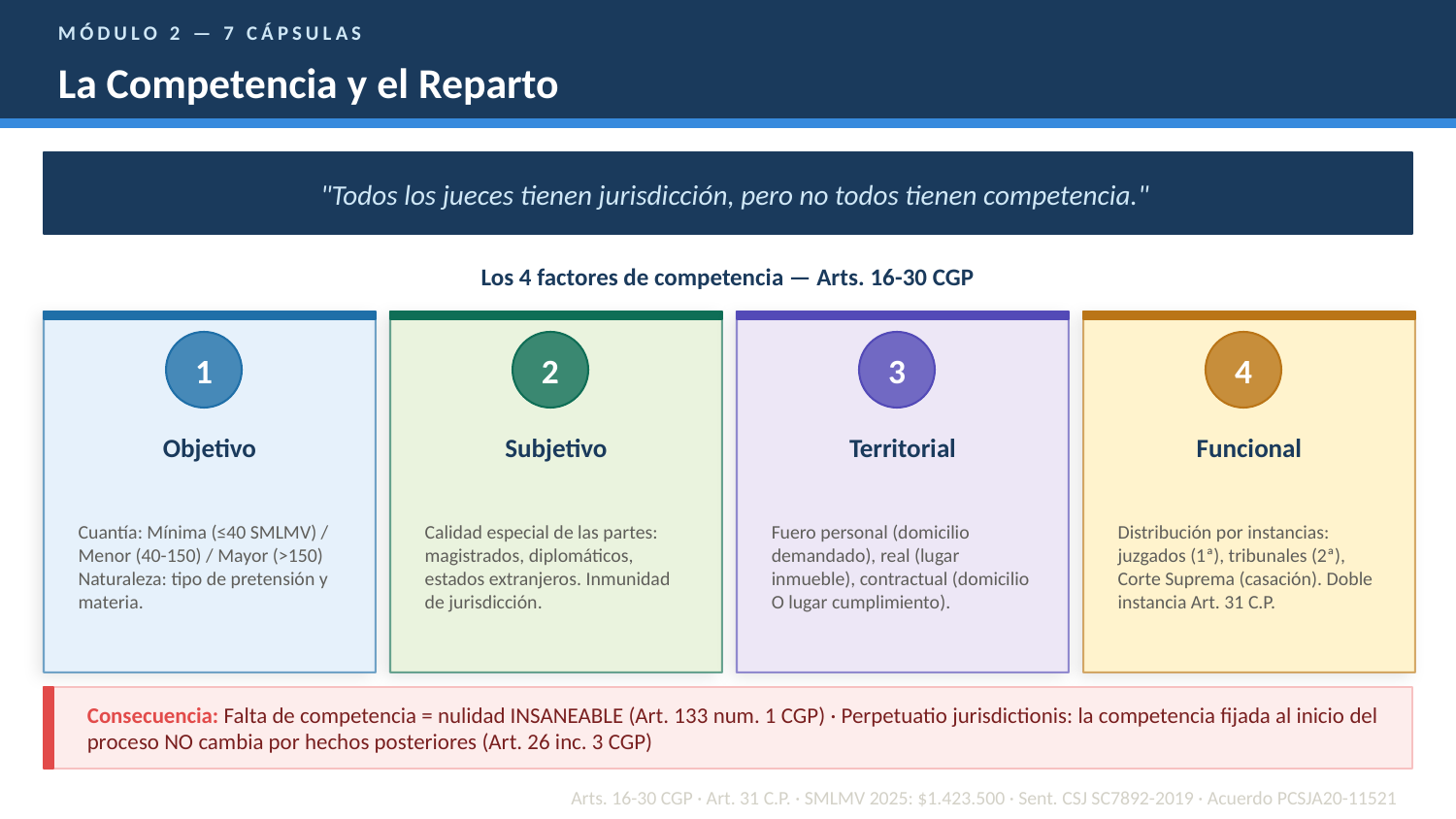

MÓDULO 2 — 7 CÁPSULAS
La Competencia y el Reparto

"Todos los jueces tienen jurisdicción, pero no todos tienen competencia."
Los 4 factores de competencia — Arts. 16-30 CGP

1

2

3

4
Objetivo
Subjetivo
Territorial
Funcional
Cuantía: Mínima (≤40 SMLMV) / Menor (40-150) / Mayor (>150)
Naturaleza: tipo de pretensión y materia.
Calidad especial de las partes: magistrados, diplomáticos, estados extranjeros. Inmunidad de jurisdicción.
Fuero personal (domicilio demandado), real (lugar inmueble), contractual (domicilio O lugar cumplimiento).
Distribución por instancias: juzgados (1ª), tribunales (2ª), Corte Suprema (casación). Doble instancia Art. 31 C.P.

Consecuencia: Falta de competencia = nulidad INSANEABLE (Art. 133 num. 1 CGP) · Perpetuatio jurisdictionis: la competencia fijada al inicio del proceso NO cambia por hechos posteriores (Art. 26 inc. 3 CGP)
Arts. 16-30 CGP · Art. 31 C.P. · SMLMV 2025: $1.423.500 · Sent. CSJ SC7892-2019 · Acuerdo PCSJA20-11521